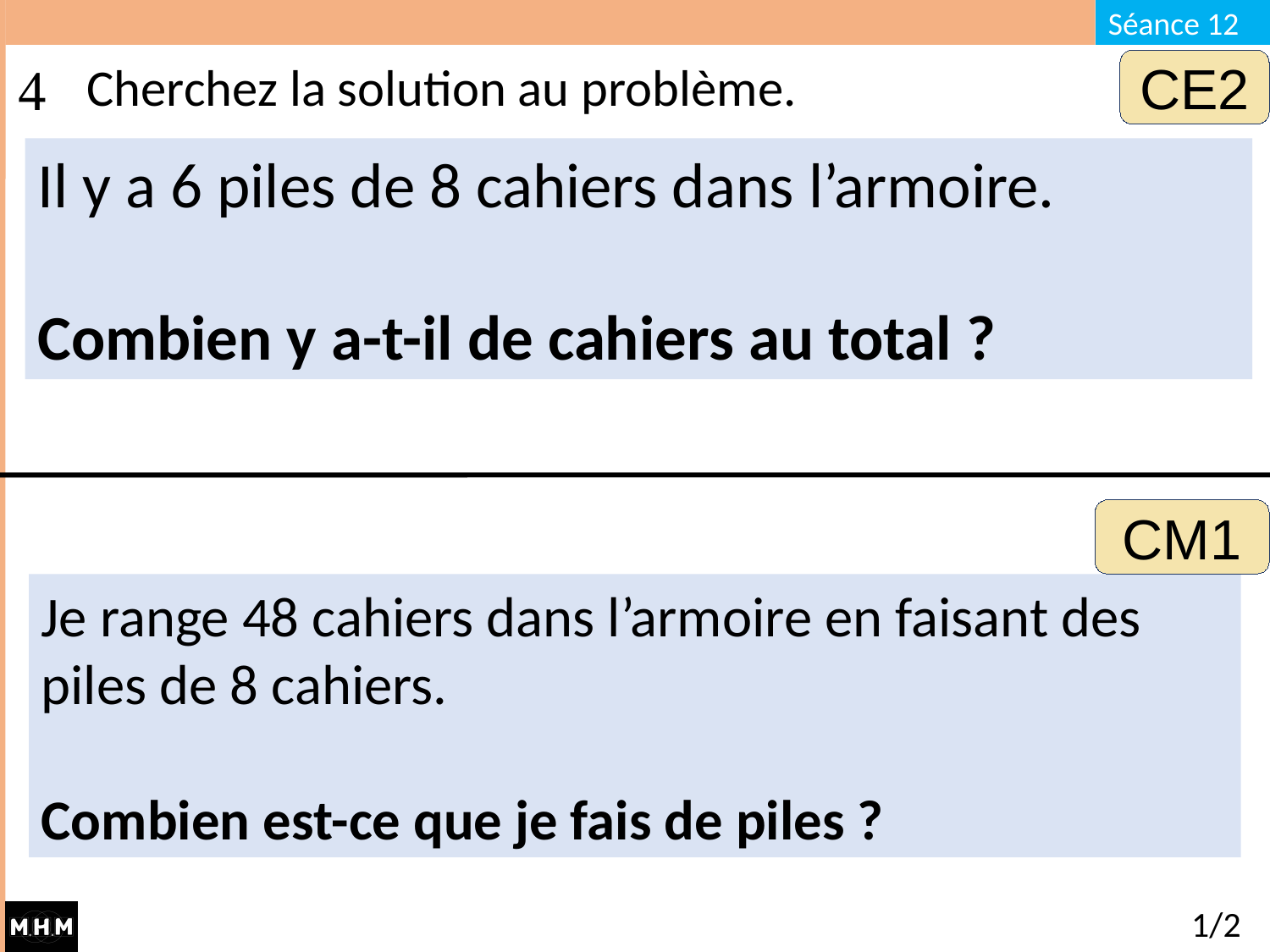

# Cherchez la solution au problème.
CE2
Il y a 6 piles de 8 cahiers dans l’armoire.

Combien y a-t-il de cahiers au total ?

CM1
Je range 48 cahiers dans l’armoire en faisant des piles de 8 cahiers.

Combien est-ce que je fais de piles ?
1/2